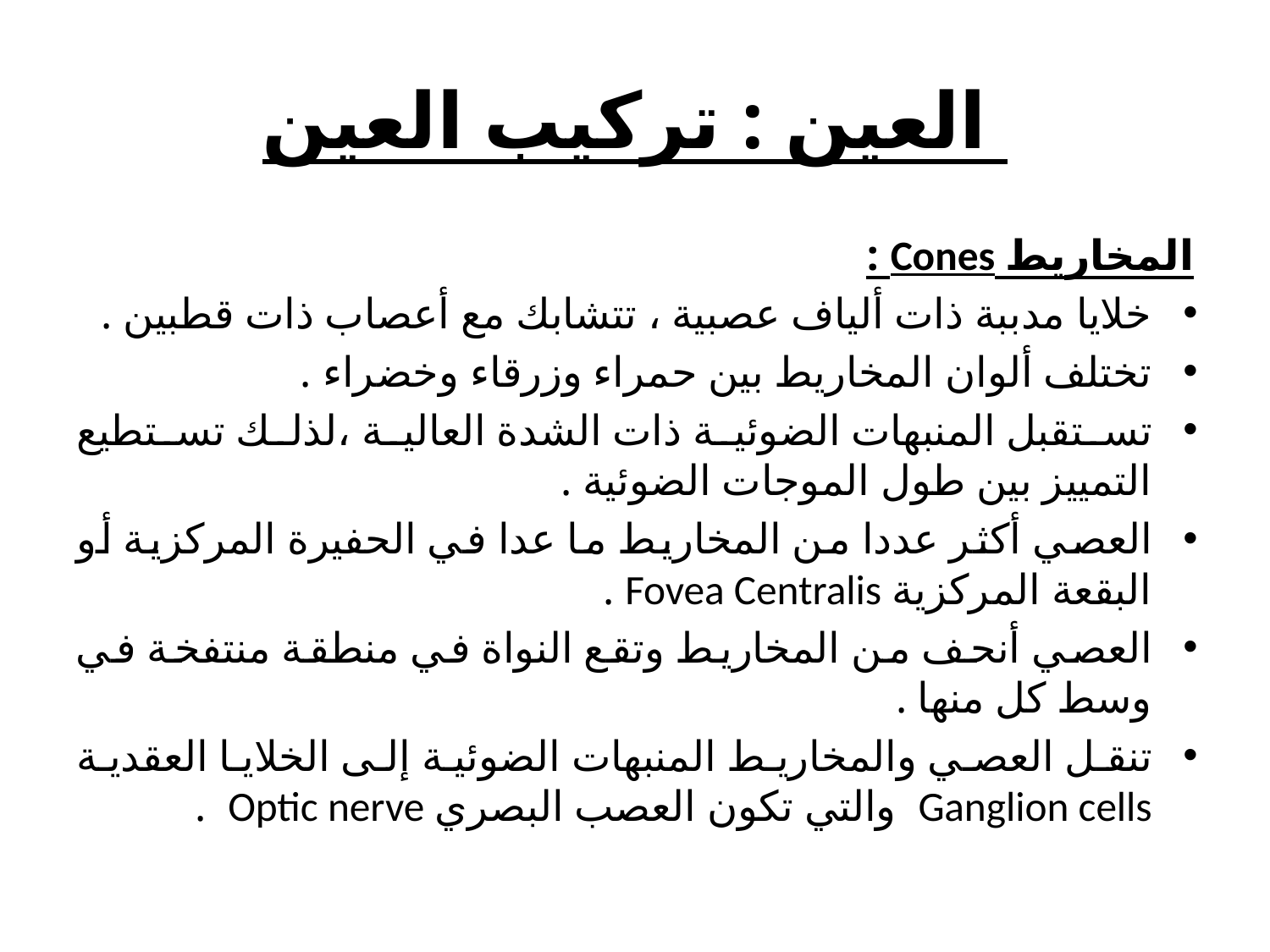

# العين : تركيب العين
المخاريط Cones :
خلايا مدببة ذات ألياف عصبية ، تتشابك مع أعصاب ذات قطبين .
تختلف ألوان المخاريط بين حمراء وزرقاء وخضراء .
تستقبل المنبهات الضوئية ذات الشدة العالية ،لذلك تستطيع التمييز بين طول الموجات الضوئية .
العصي أكثر عددا من المخاريط ما عدا في الحفيرة المركزية أو البقعة المركزية Fovea Centralis .
العصي أنحف من المخاريط وتقع النواة في منطقة منتفخة في وسط كل منها .
تنقل العصي والمخاريط المنبهات الضوئية إلى الخلايا العقدية Ganglion cells  والتي تكون العصب البصري Optic nerve  .